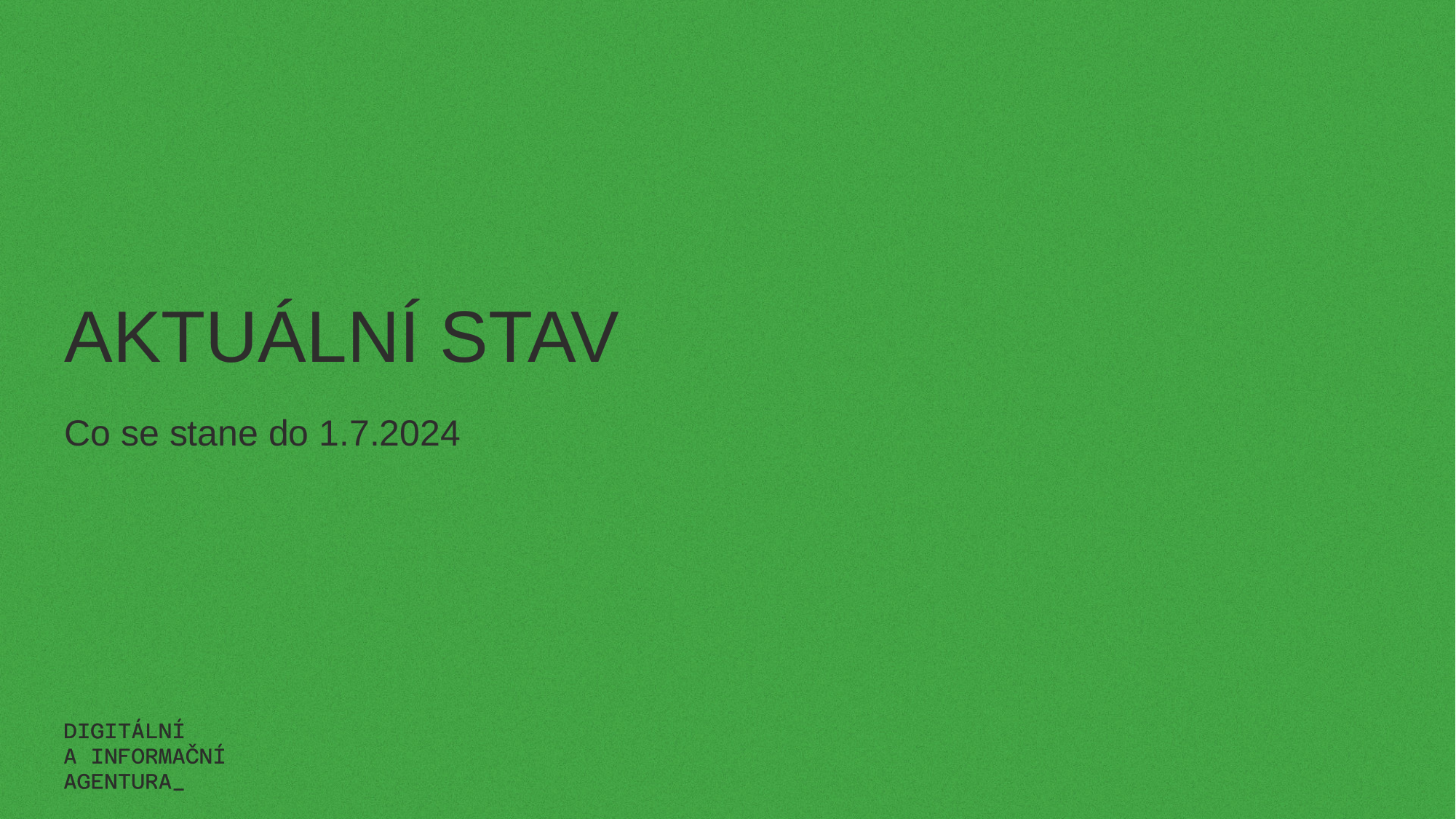

# Aktuální stav
Co se stane do 1.7.2024